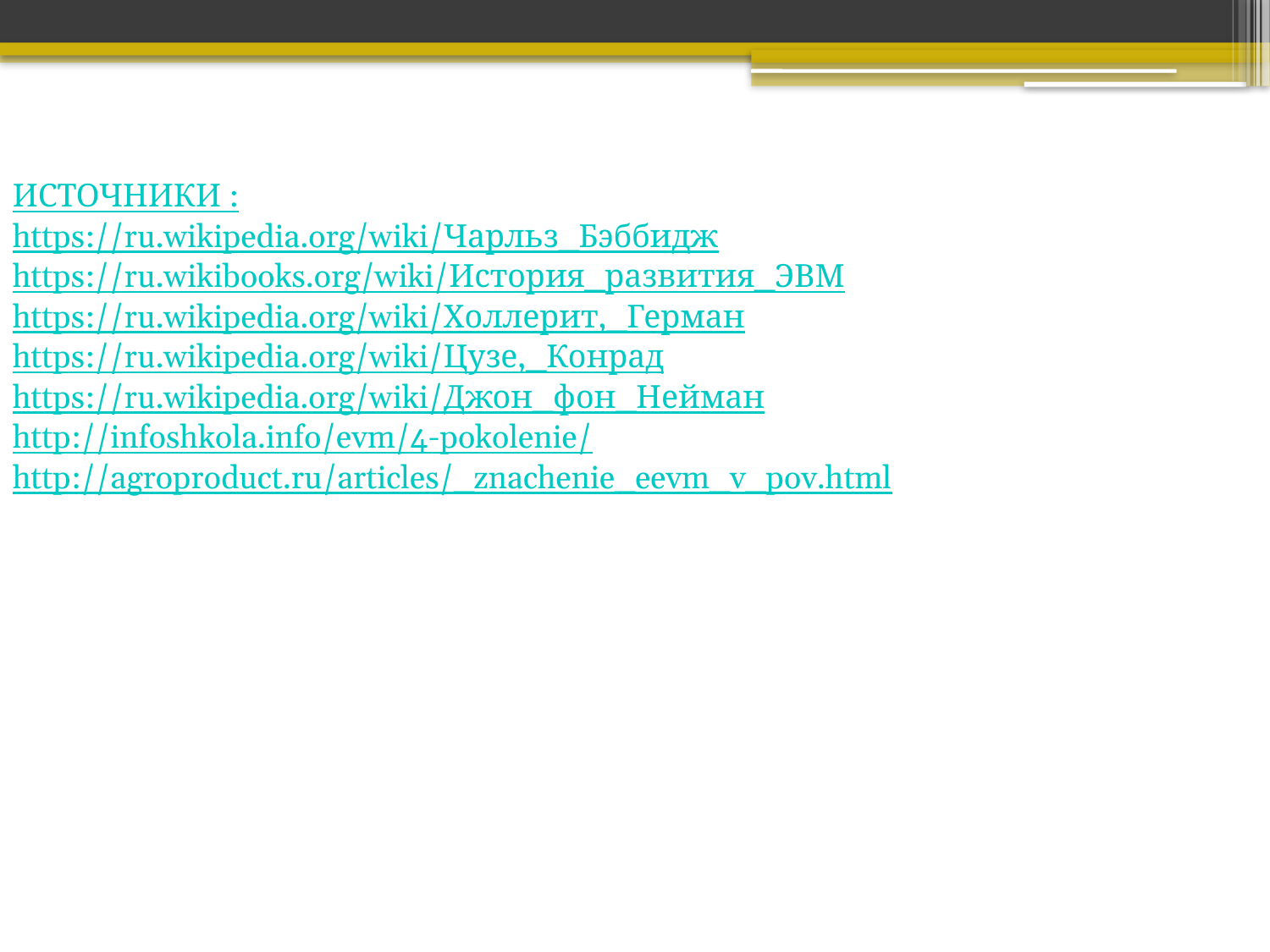

ИСТОЧНИКИ :
https://ru.wikipedia.org/wiki/Чарльз_Бэббидж
https://ru.wikibooks.org/wiki/История_развития_ЭВМ
https://ru.wikipedia.org/wiki/Холлерит,_Герман
https://ru.wikipedia.org/wiki/Цузе,_Конрад
https://ru.wikipedia.org/wiki/Джон_фон_Нейман
http://infoshkola.info/evm/4-pokolenie/
http://agroproduct.ru/articles/_znachenie_eevm_v_pov.html